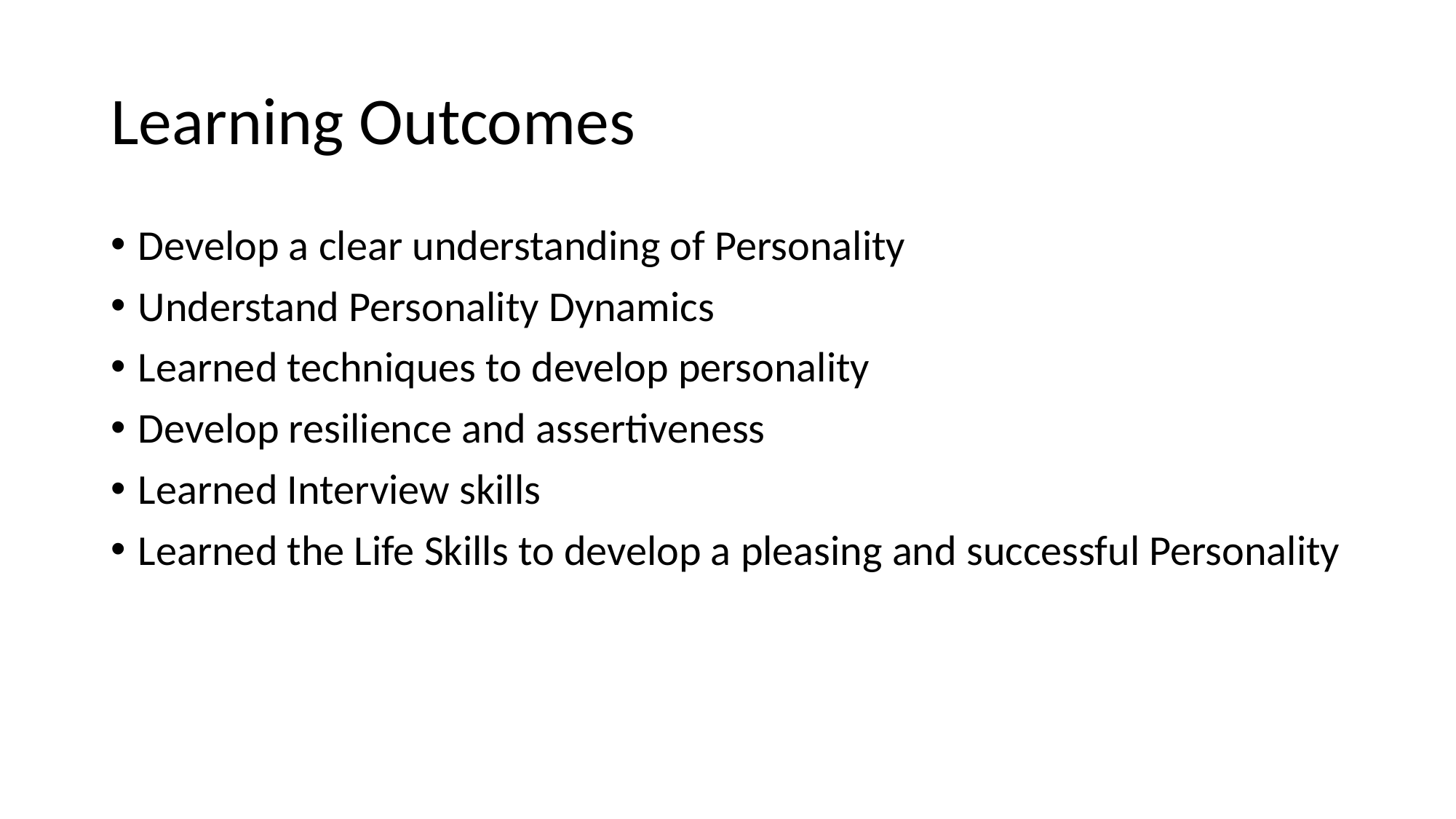

# Learning Outcomes
Develop a clear understanding of Personality
Understand Personality Dynamics
Learned techniques to develop personality
Develop resilience and assertiveness
Learned Interview skills
Learned the Life Skills to develop a pleasing and successful Personality